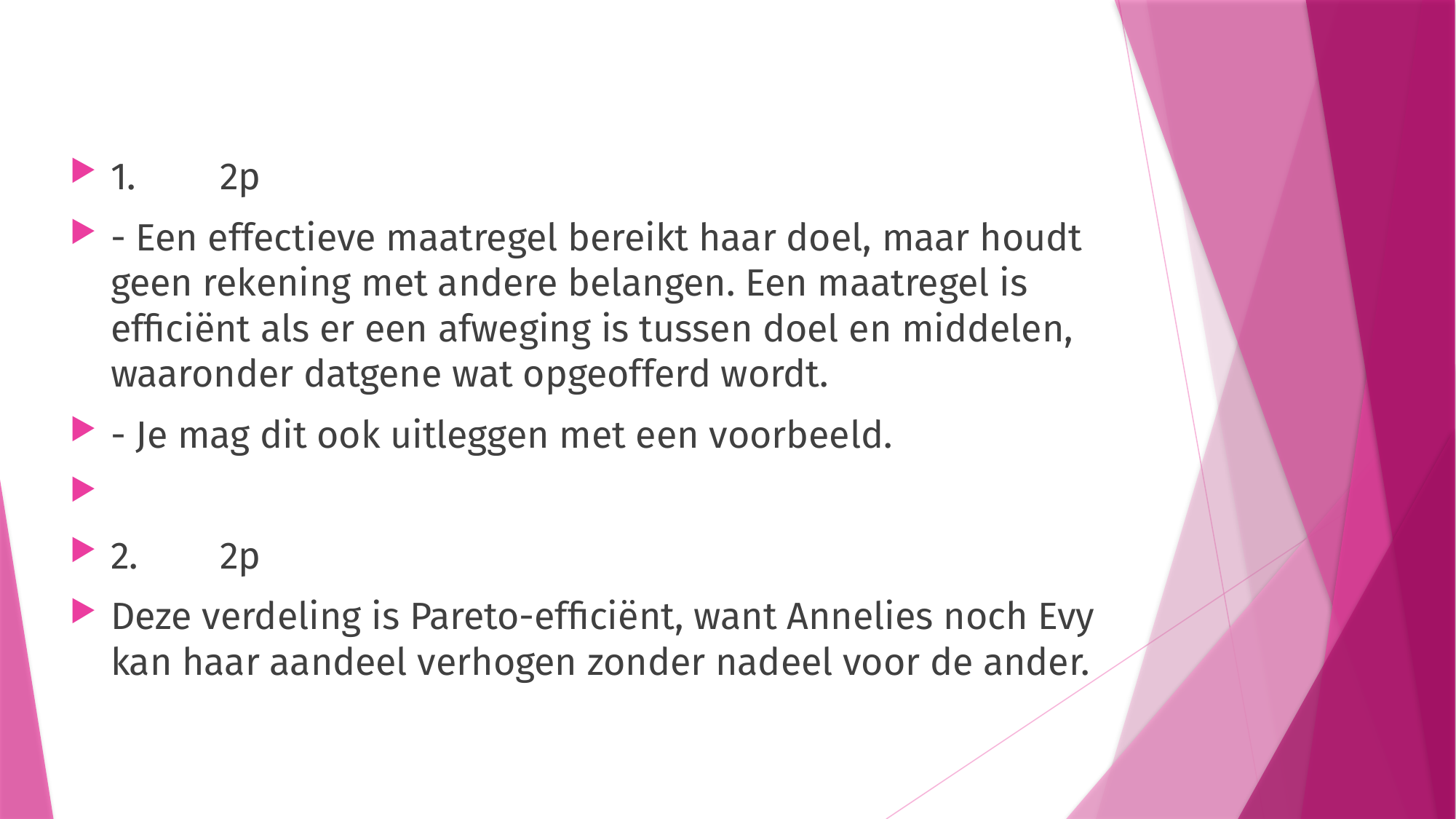

#
1.	2p
- Een effectieve maatregel bereikt haar doel, maar houdt geen rekening met andere belangen. Een maatregel is efficiënt als er een afweging is tussen doel en middelen, waaronder datgene wat opgeofferd wordt.
- Je mag dit ook uitleggen met een voorbeeld.

2.	2p
Deze verdeling is Pareto-efficiënt, want Annelies noch Evy kan haar aandeel verhogen zonder nadeel voor de ander.